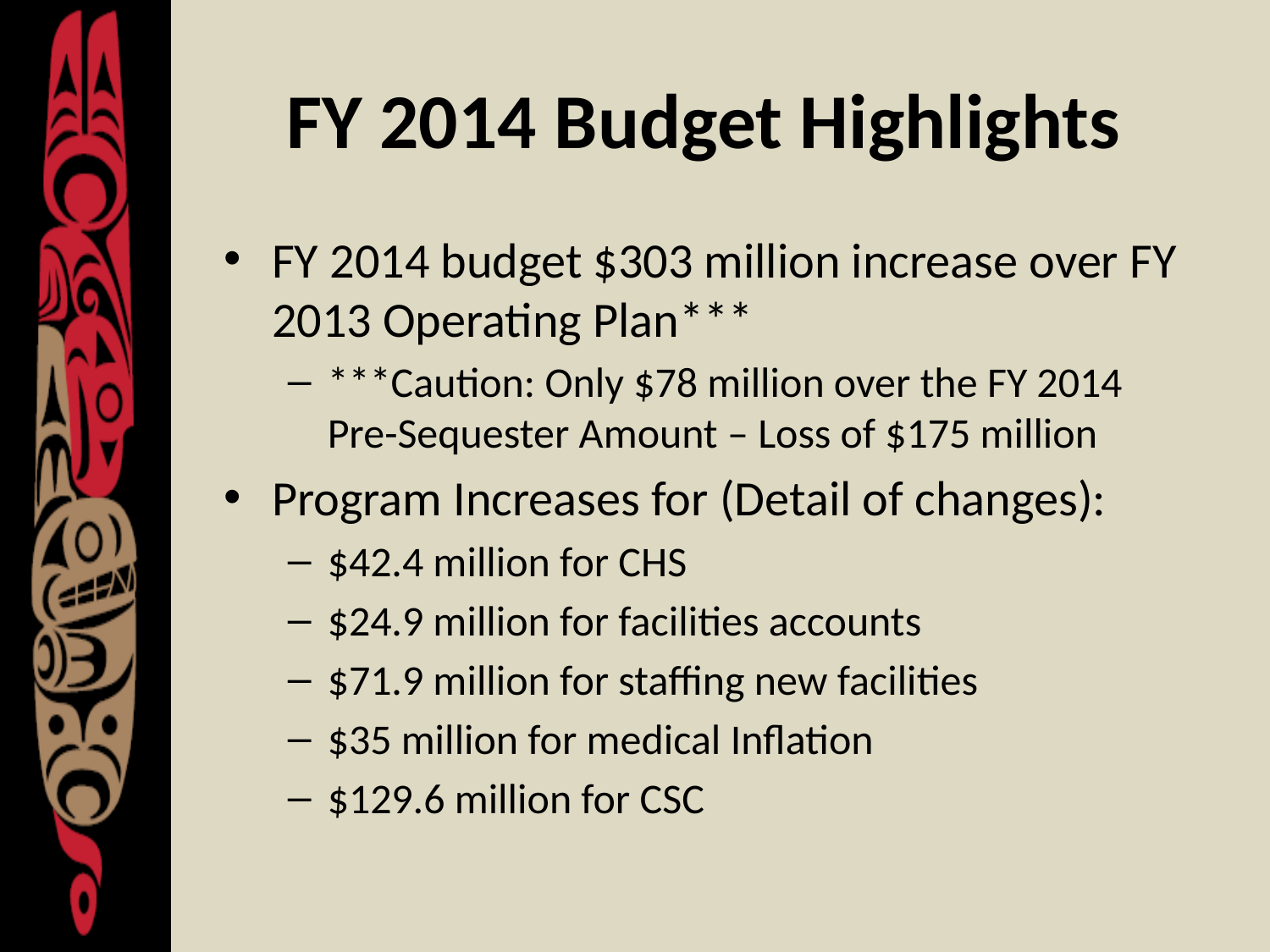

# FY 2014 Budget Highlights
FY 2014 budget $303 million increase over FY 2013 Operating Plan***
***Caution: Only $78 million over the FY 2014 Pre-Sequester Amount – Loss of $175 million
Program Increases for (Detail of changes):
$42.4 million for CHS
$24.9 million for facilities accounts
$71.9 million for staffing new facilities
$35 million for medical Inflation
$129.6 million for CSC